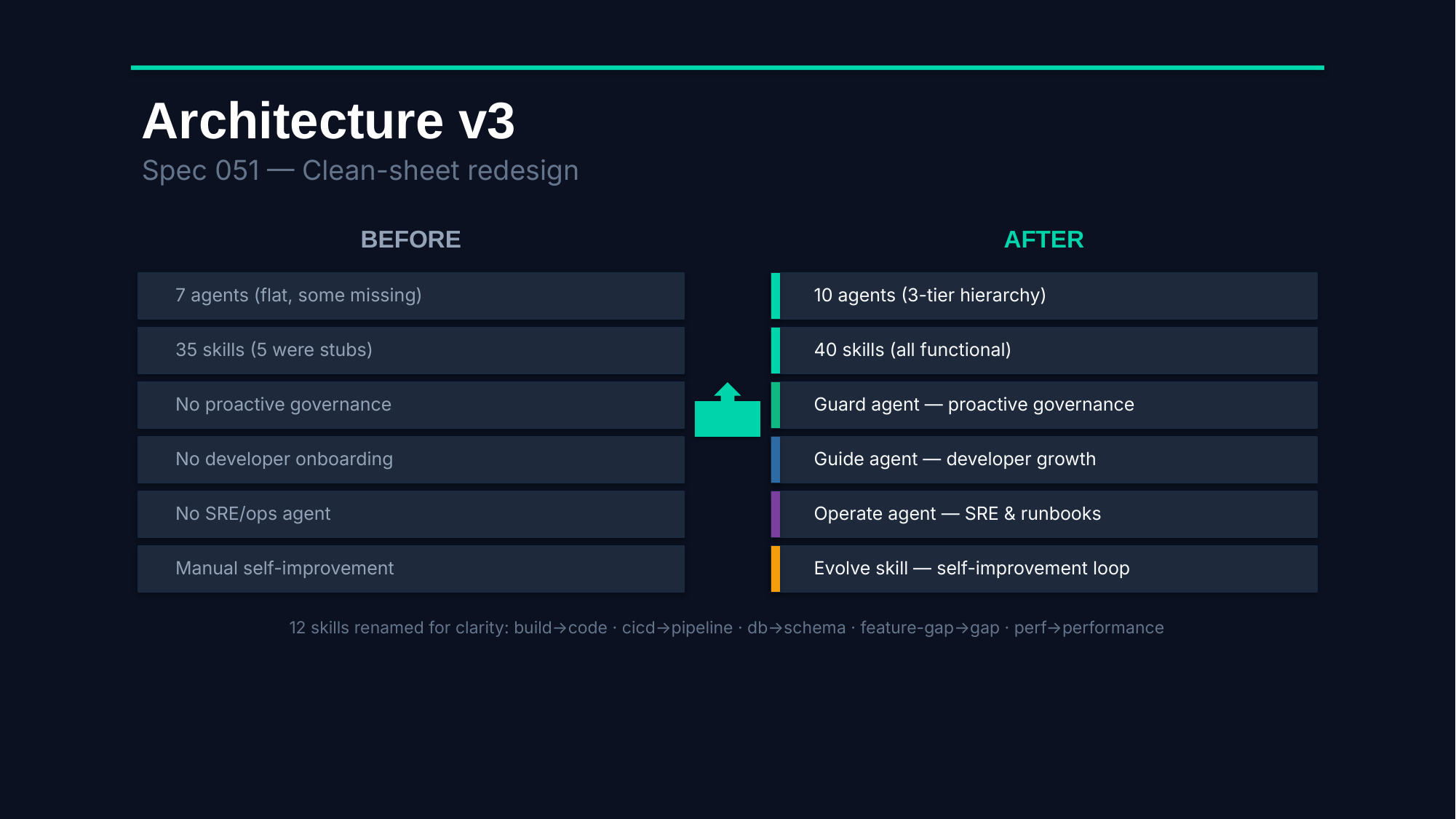

Architecture v3
Spec 051 — Clean-sheet redesign
BEFORE
AFTER

  7 agents (flat, some missing)
  10 agents (3-tier hierarchy)

  35 skills (5 were stubs)
  40 skills (all functional)

  No proactive governance
  Guard agent — proactive governance

  No developer onboarding
  Guide agent — developer growth

  No SRE/ops agent
  Operate agent — SRE & runbooks

  Manual self-improvement
  Evolve skill — self-improvement loop
12 skills renamed for clarity: build→code · cicd→pipeline · db→schema · feature-gap→gap · perf→performance